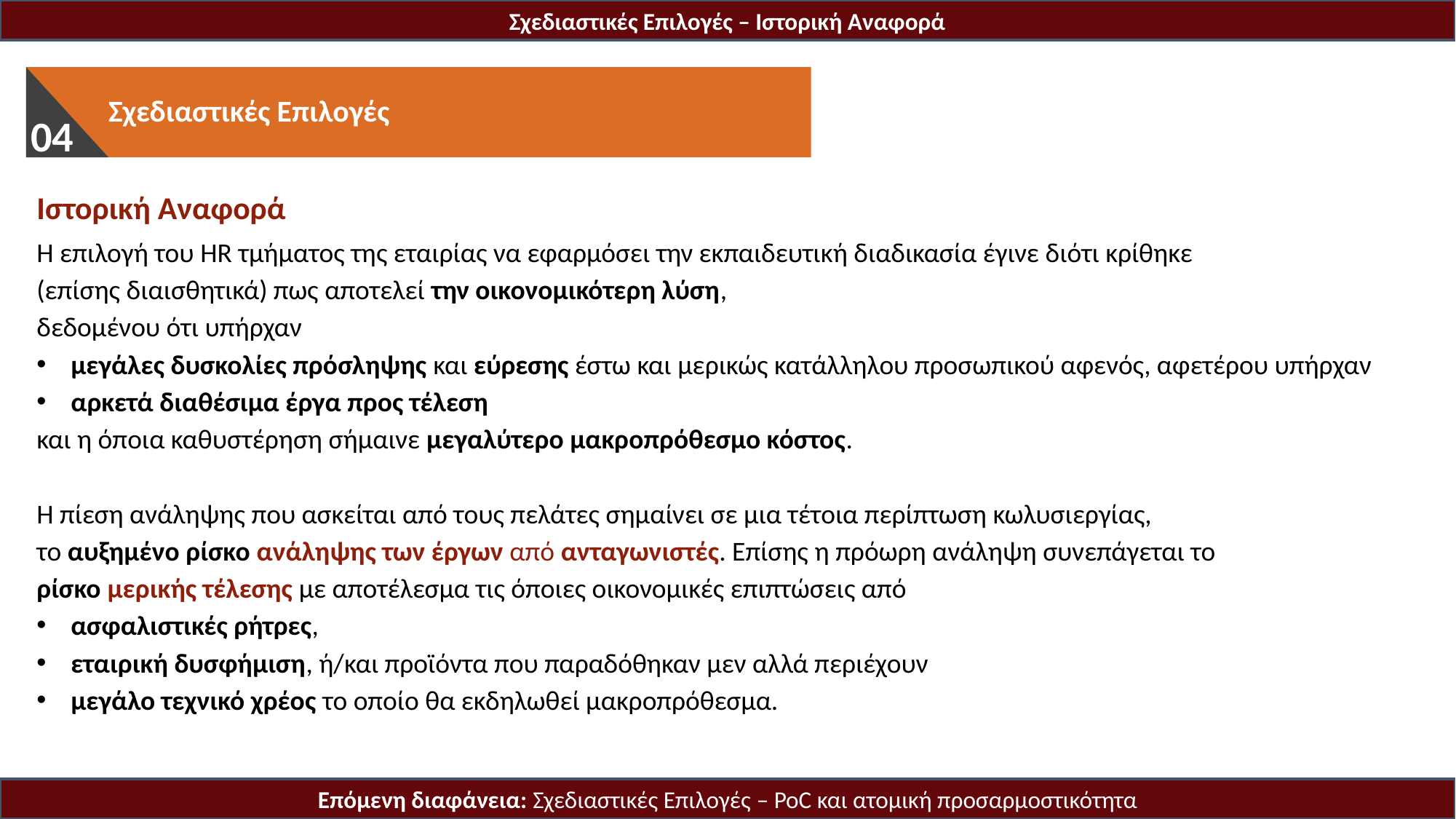

Σχεδιαστικές Επιλογές – Ιστορική Αναφορά

 Προτεινόμενη Μοντελοποίηση
01
 Σχεδιαστικές Επιλογές
03
04
05
Ιστορική Αναφορά
Η επιλογή του HR τμήματος της εταιρίας να εφαρμόσει την εκπαιδευτική διαδικασία έγινε διότι κρίθηκε
(επίσης διαισθητικά) πως αποτελεί την οικονομικότερη λύση,
δεδομένου ότι υπήρχαν
μεγάλες δυσκολίες πρόσληψης και εύρεσης έστω και μερικώς κατάλληλου προσωπικού αφενός, αφετέρου υπήρχαν
αρκετά διαθέσιμα έργα προς τέλεση
και η όποια καθυστέρηση σήμαινε μεγαλύτερο μακροπρόθεσμο κόστος.

Η πίεση ανάληψης που ασκείται από τους πελάτες σημαίνει σε μια τέτοια περίπτωση κωλυσιεργίας,
το αυξημένο ρίσκο ανάληψης των έργων από ανταγωνιστές. Επίσης η πρόωρη ανάληψη συνεπάγεται το
ρίσκο μερικής τέλεσης με αποτέλεσμα τις όποιες οικονομικές επιπτώσεις από
ασφαλιστικές ρήτρες,
εταιρική δυσφήμιση, ή/και προϊόντα που παραδόθηκαν μεν αλλά περιέχουν
μεγάλο τεχνικό χρέος το οποίο θα εκδηλωθεί μακροπρόθεσμα.
Επόμενη διαφάνεια: Σχεδιαστικές Επιλογές – PoC και ατομική προσαρμοστικότητα